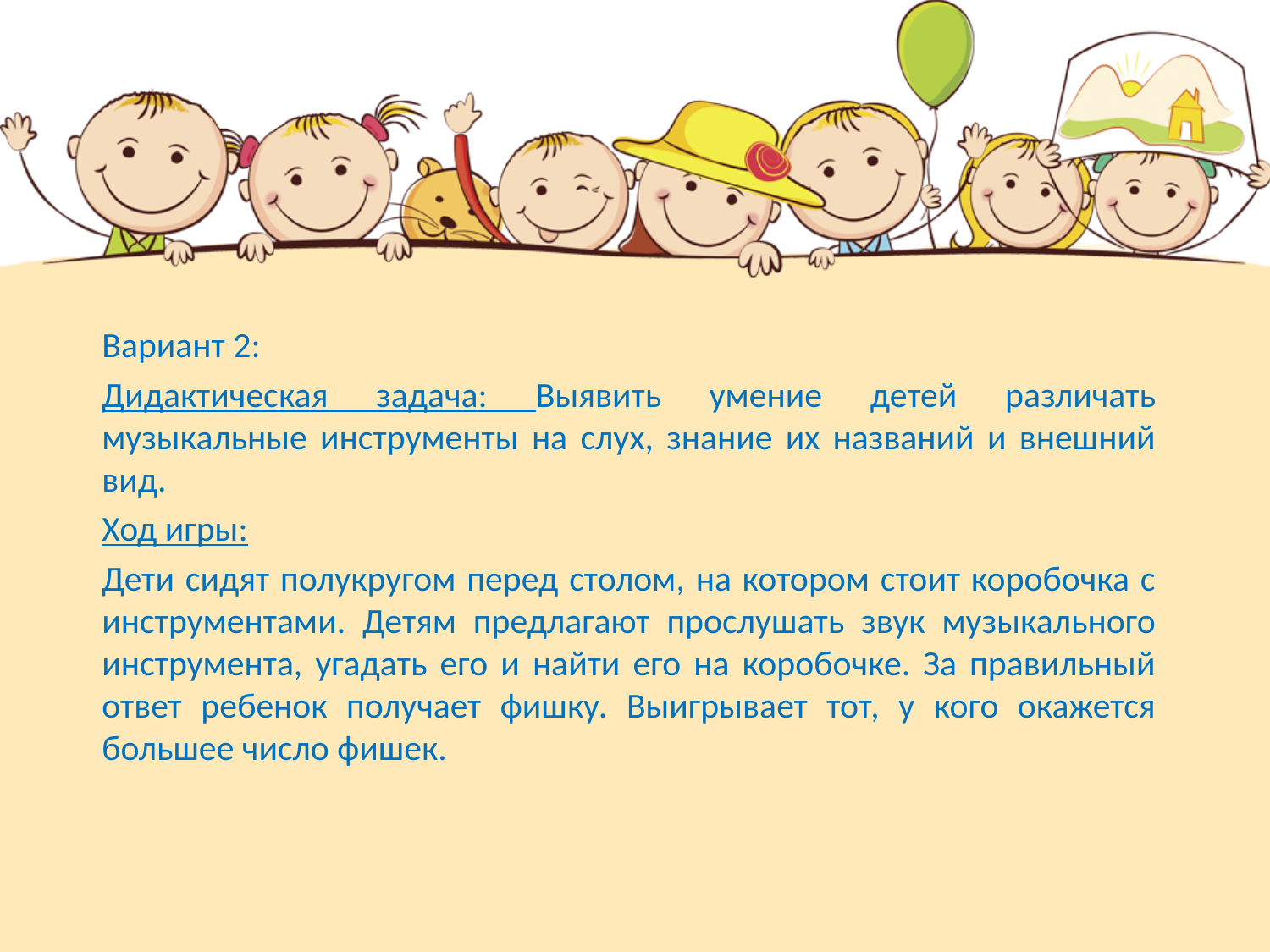

Вариант 2:
Дидактическая задача: Выявить умение детей различать музыкальные инструменты на слух, знание их названий и внешний вид.
Ход игры:
Дети сидят полукругом перед столом, на котором стоит коробочка с инструментами. Детям предлагают прослушать звук музыкального инструмента, угадать его и найти его на коробочке. За правильный ответ ребенок получает фишку. Выигрывает тот, у кого окажется большее число фишек.